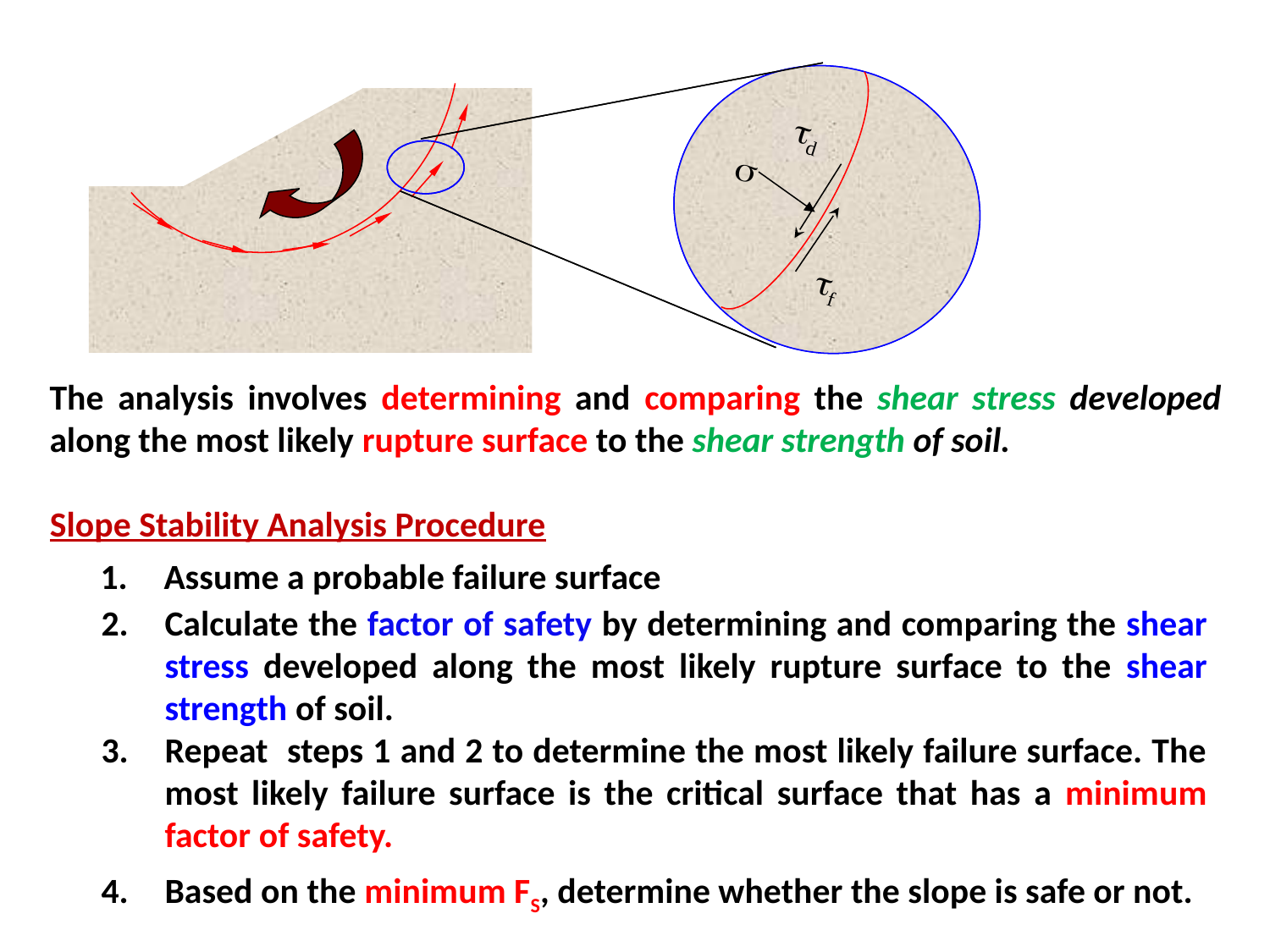

τd

τf

σ

τ

τ

σ

The analysis involves determining and comparing the shear stress developed along the most likely rupture surface to the shear strength of soil.
Slope Stability Analysis Procedure
Assume a probable failure surface
Calculate the factor of safety by determining and comparing the shear stress developed along the most likely rupture surface to the shear strength of soil.
Repeat  steps 1 and 2 to determine the most likely failure surface. The most likely failure surface is the critical surface that has a minimum factor of safety.
Based on the minimum FS, determine whether the slope is safe or not.